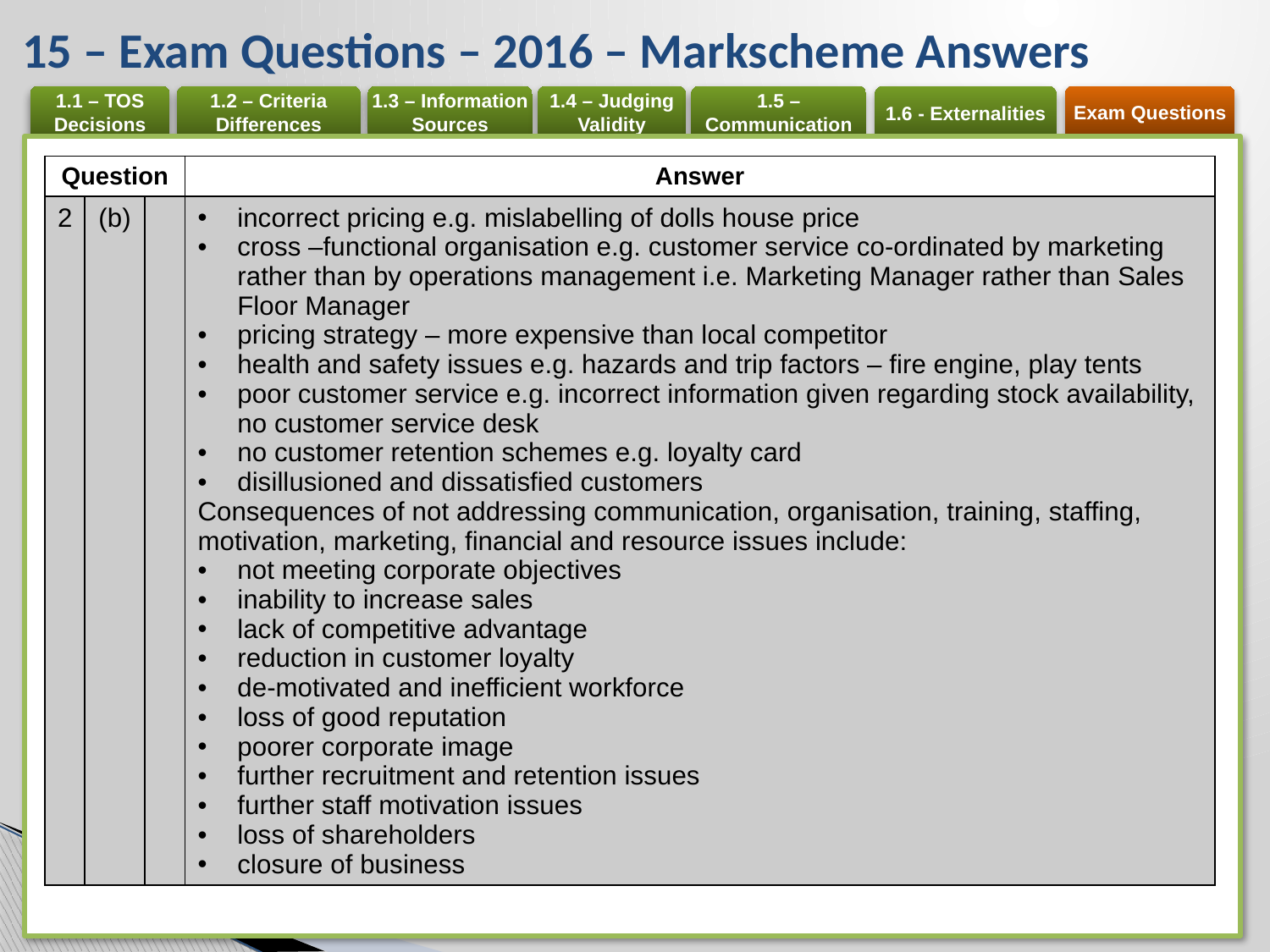

# 15 – Exam Questions – 2016 – Markscheme Answers
| Question |  |  | Answer |
| --- | --- | --- | --- |
| 2 | (b) |  | incorrect pricing e.g. mislabelling of dolls house price cross –functional organisation e.g. customer service co-ordinated by marketing rather than by operations management i.e. Marketing Manager rather than Sales Floor Manager pricing strategy – more expensive than local competitor health and safety issues e.g. hazards and trip factors – fire engine, play tents poor customer service e.g. incorrect information given regarding stock availability, no customer service desk no customer retention schemes e.g. loyalty card disillusioned and dissatisfied customers Consequences of not addressing communication, organisation, training, staffing, motivation, marketing, financial and resource issues include: not meeting corporate objectives inability to increase sales lack of competitive advantage reduction in customer loyalty de-motivated and inefficient workforce loss of good reputation poorer corporate image further recruitment and retention issues further staff motivation issues loss of shareholders closure of business |